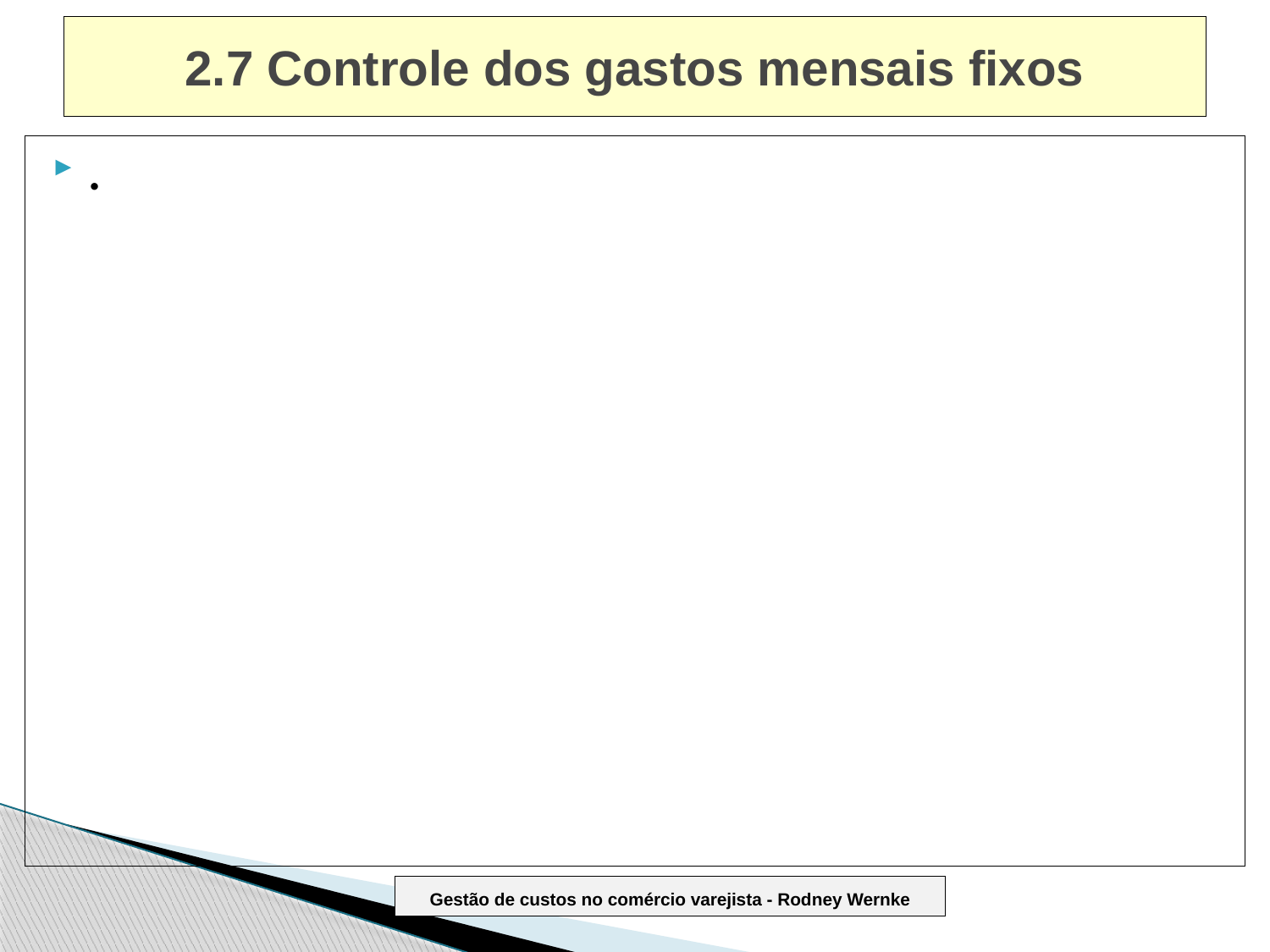

# 2.7 Controle dos gastos mensais fixos
.
Gestão de custos no comércio varejista - Rodney Wernke